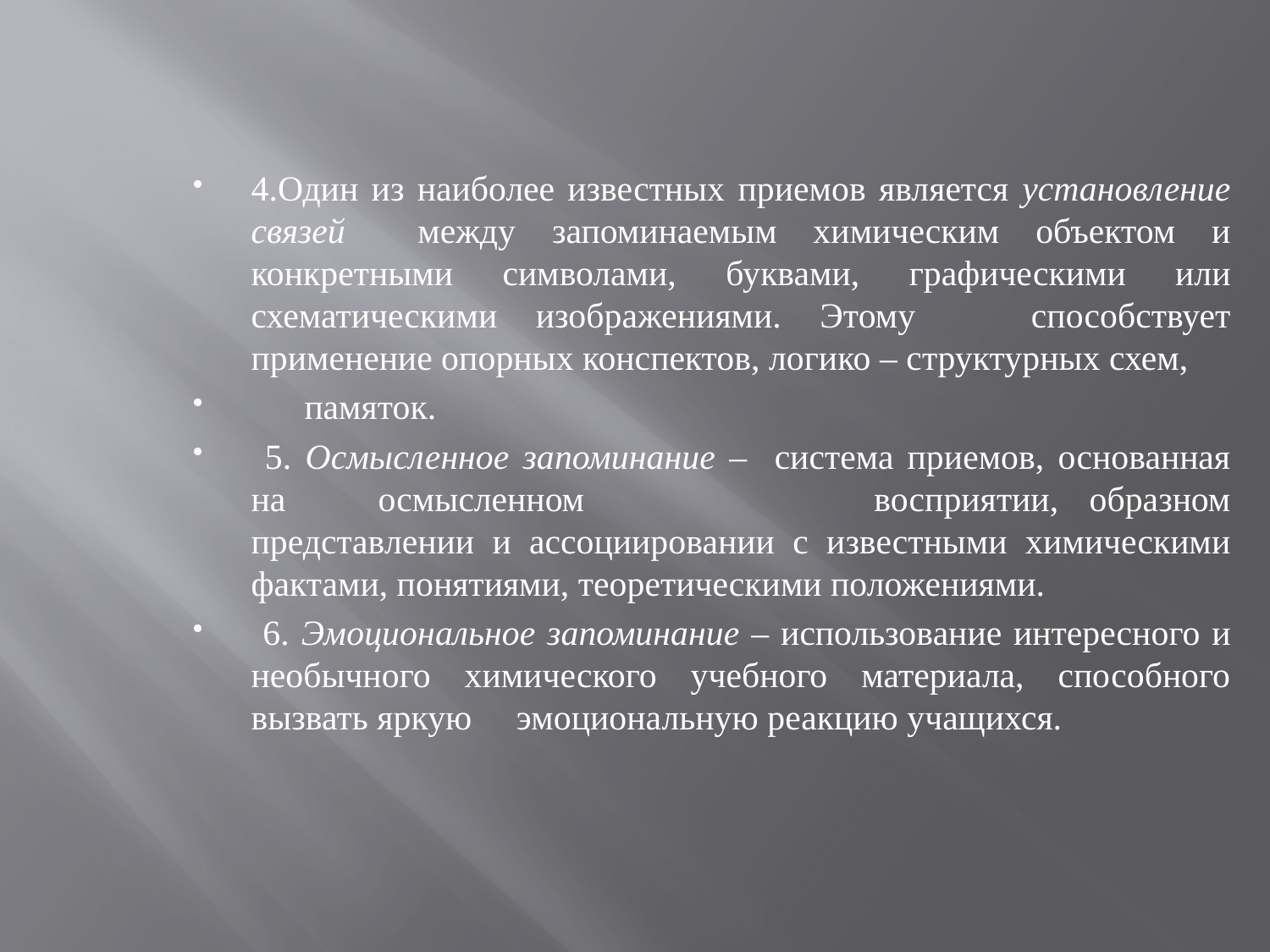

4.Один из наиболее известных приемов является установление связей  между запоминаемым химическим объектом и конкретными символами, буквами, графическими или схематическими изображениями. Этому   способствует применение опорных конспектов, логико – структурных схем,
      памяток.
 5. Осмысленное запоминание –  система приемов, основанная на   осмысленном 	     восприятии, образном представлении и ассоциировании с известными химическими фактами, понятиями, теоретическими положениями.
 6. Эмоциональное запоминание – использование интересного и необычного химического учебного материала, способного вызвать яркую     эмоциональную реакцию учащихся.